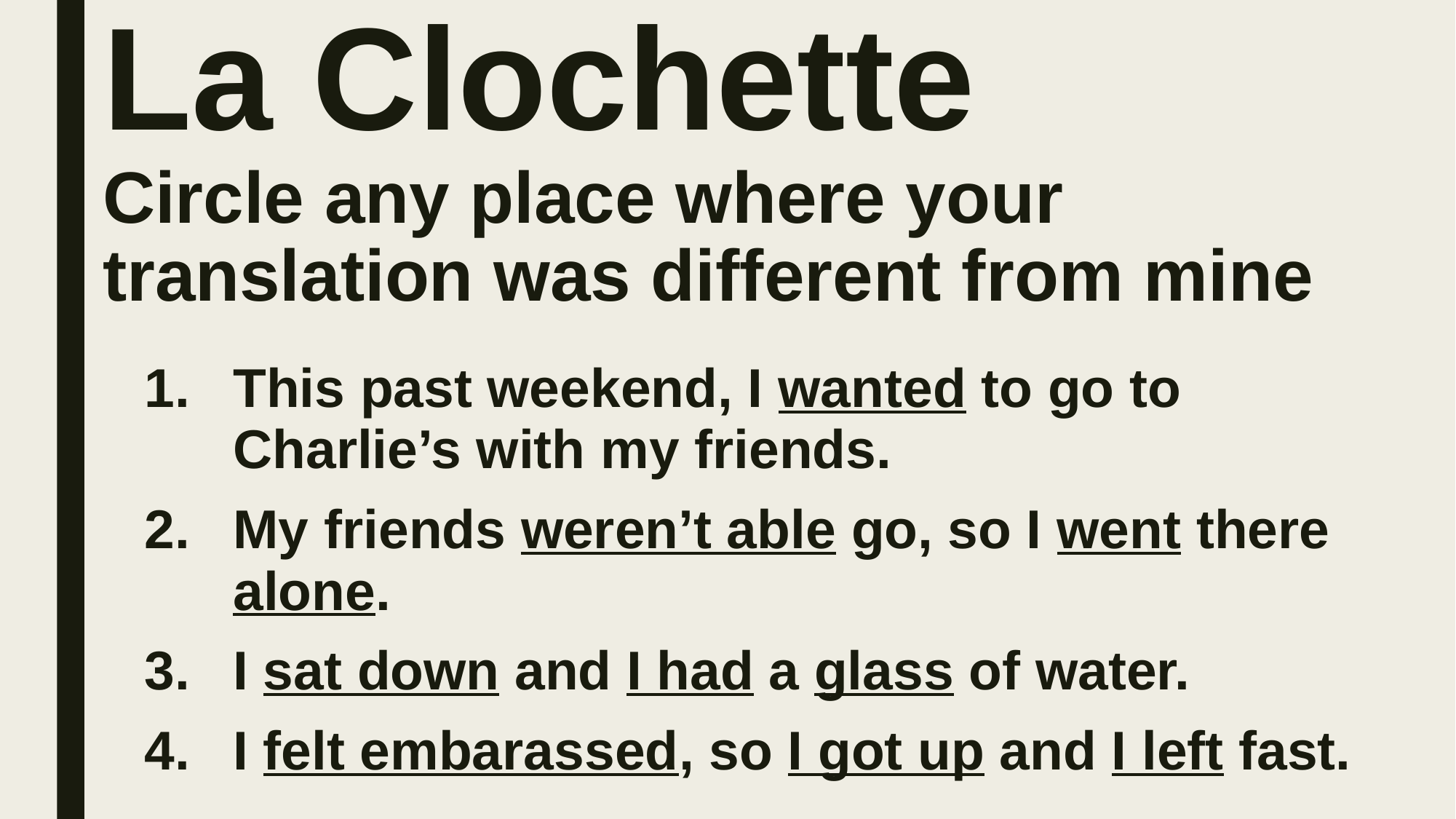

# La Clochette Circle any place where your translation was different from mine
This past weekend, I wanted to go to Charlie’s with my friends.
My friends weren’t able go, so I went there alone.
I sat down and I had a glass of water.
I felt embarassed, so I got up and I left fast.